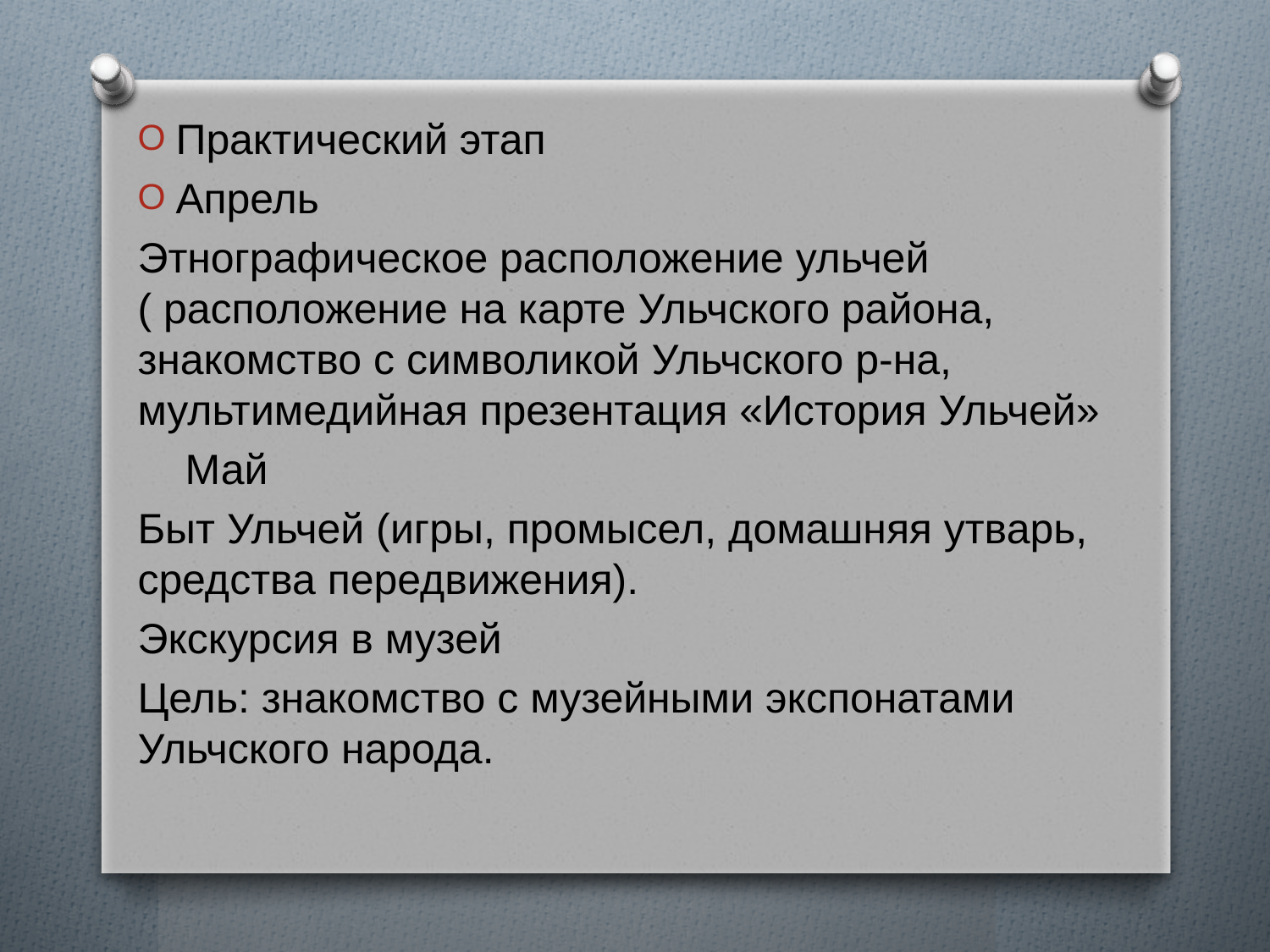

Практический этап
Апрель
Этнографическое расположение ульчей ( расположение на карте Ульчского района, знакомство с символикой Ульчского р-на, мультимедийная презентация «История Ульчей»
    Май
Быт Ульчей (игры, промысел, домашняя утварь, средства передвижения).
Экскурсия в музей
Цель: знакомство с музейными экспонатами Ульчского народа.